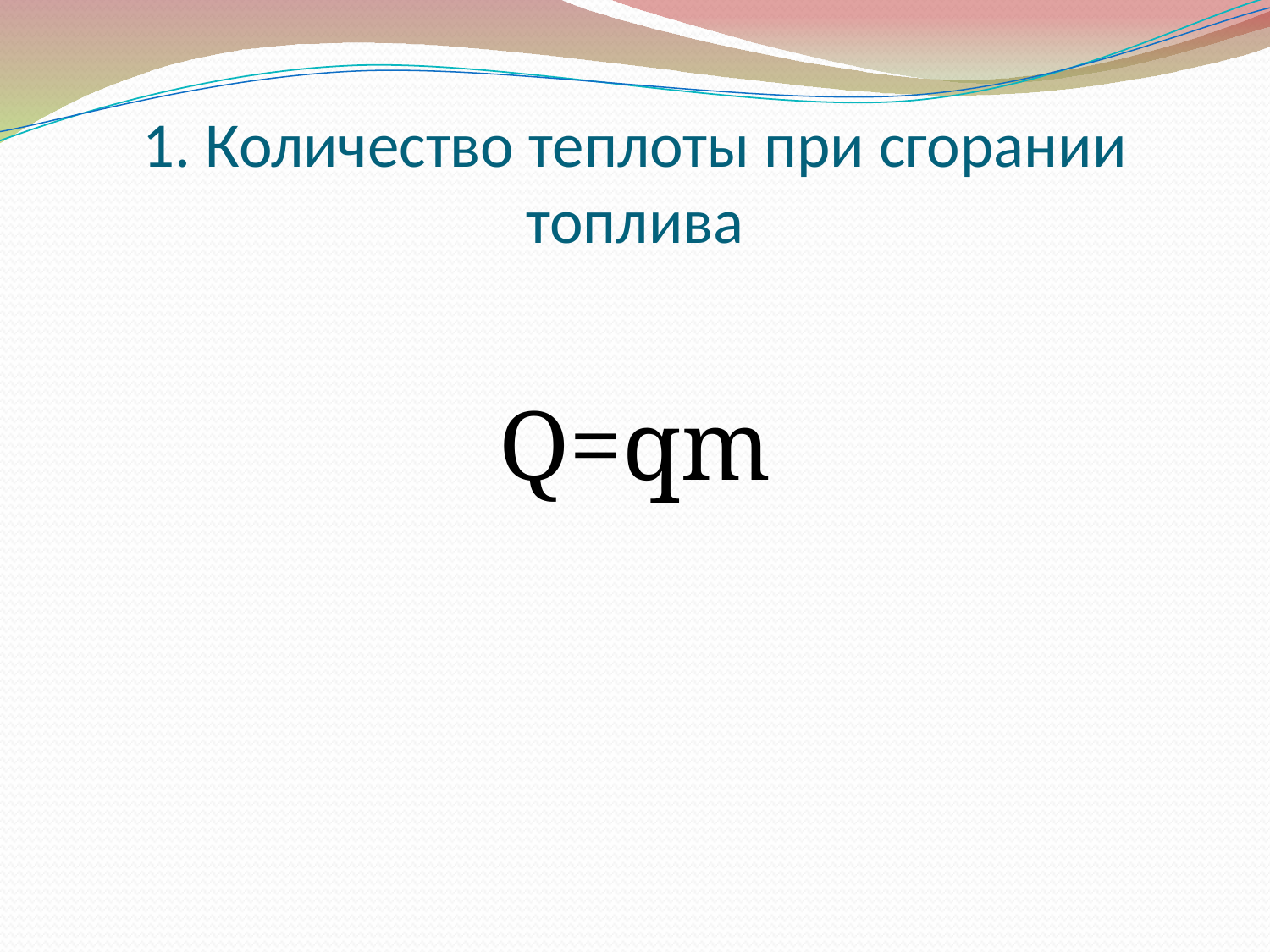

1. Количество теплоты при сгорании топлива

Q=qm